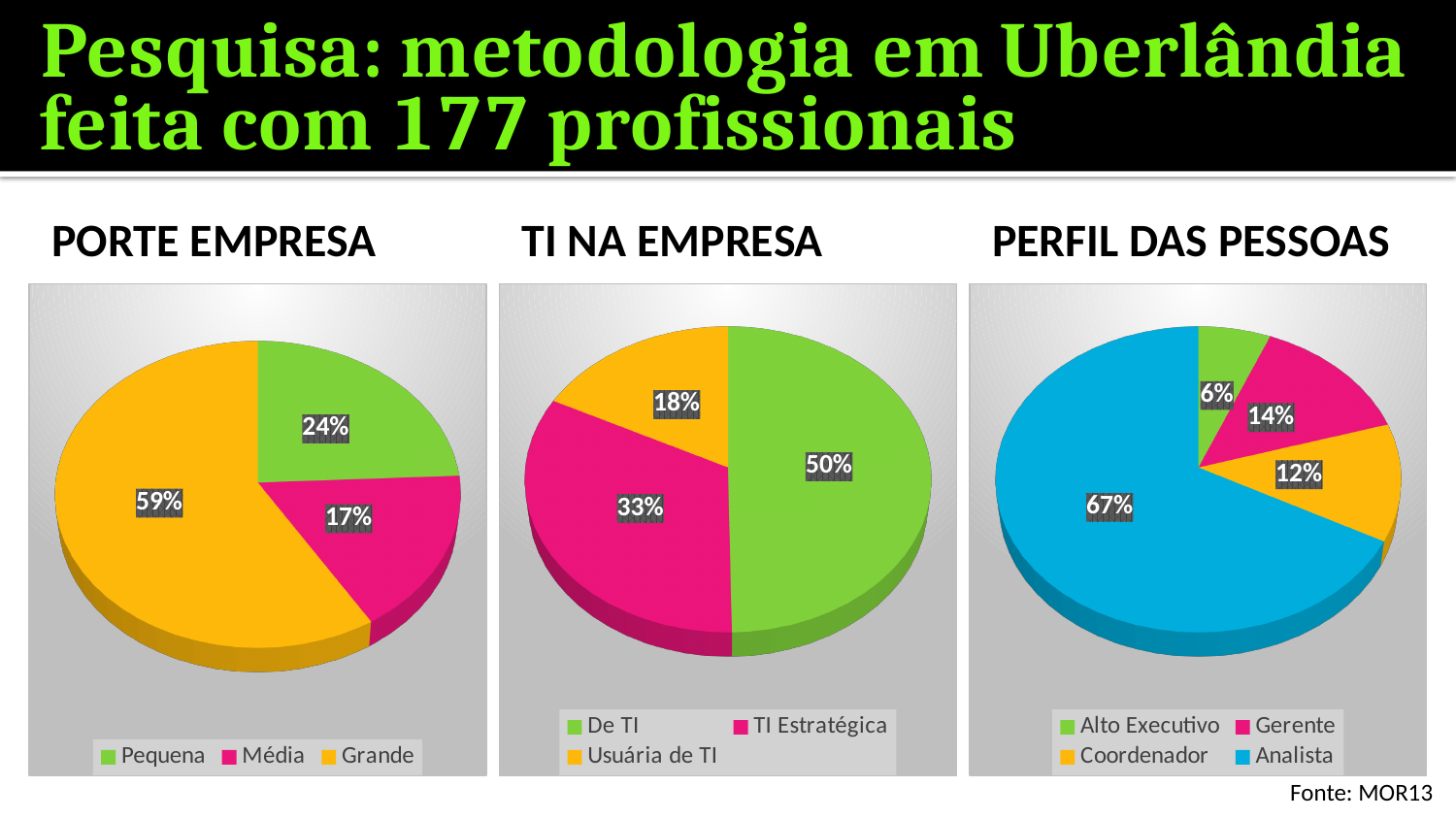

# Pesquisa: metodologia em Uberlândia feita com 177 profissionais
Porte empresa
Ti na empresa
Perfil das pessoas

[unsupported chart]

[unsupported chart]

[unsupported chart]

Fonte: MOR13